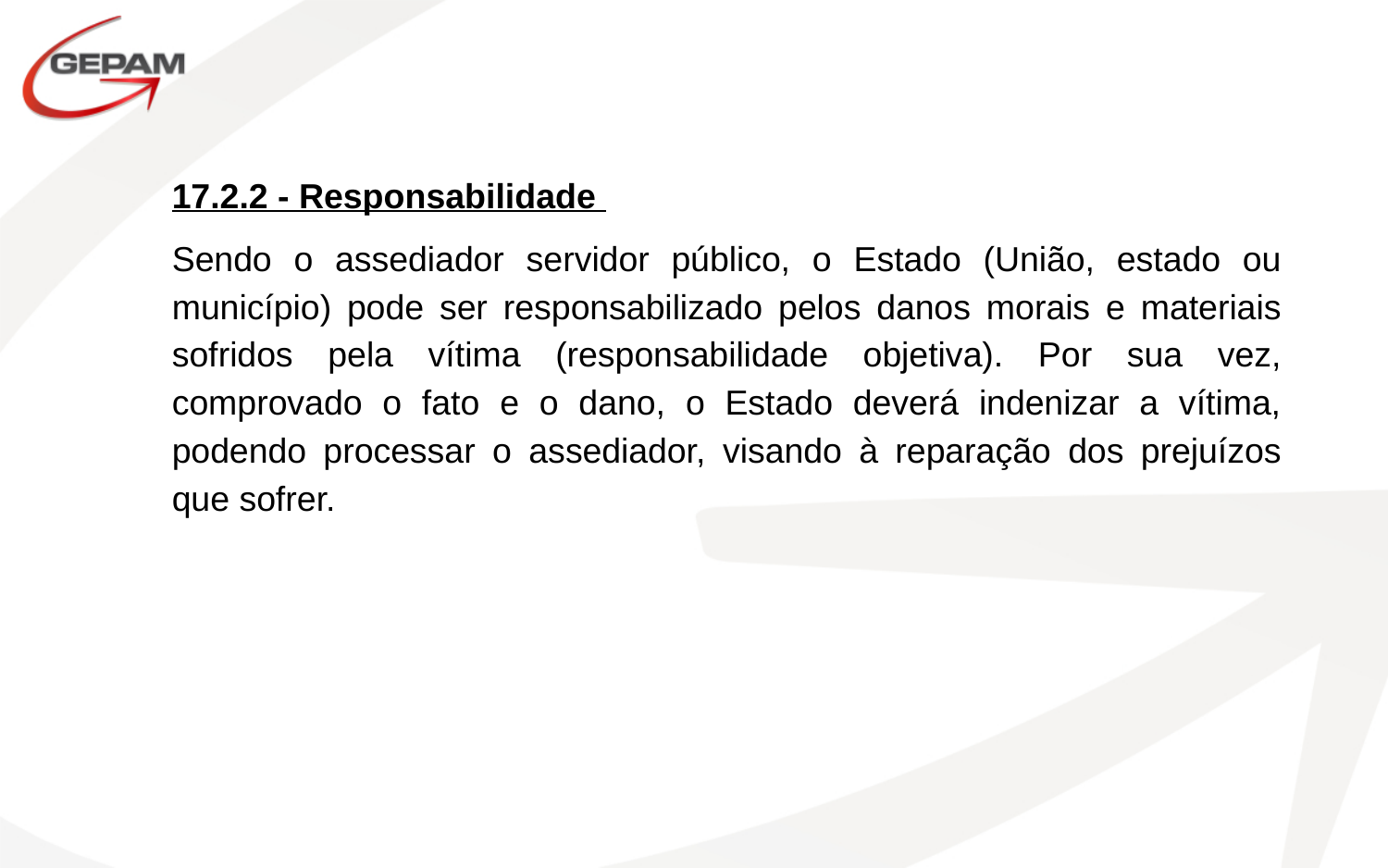

17.2.2 - Responsabilidade
Sendo o assediador servidor público, o Estado (União, estado ou município) pode ser responsabilizado pelos danos morais e materiais sofridos pela vítima (responsabilidade objetiva). Por sua vez, comprovado o fato e o dano, o Estado deverá indenizar a vítima, podendo processar o assediador, visando à reparação dos prejuízos que sofrer.